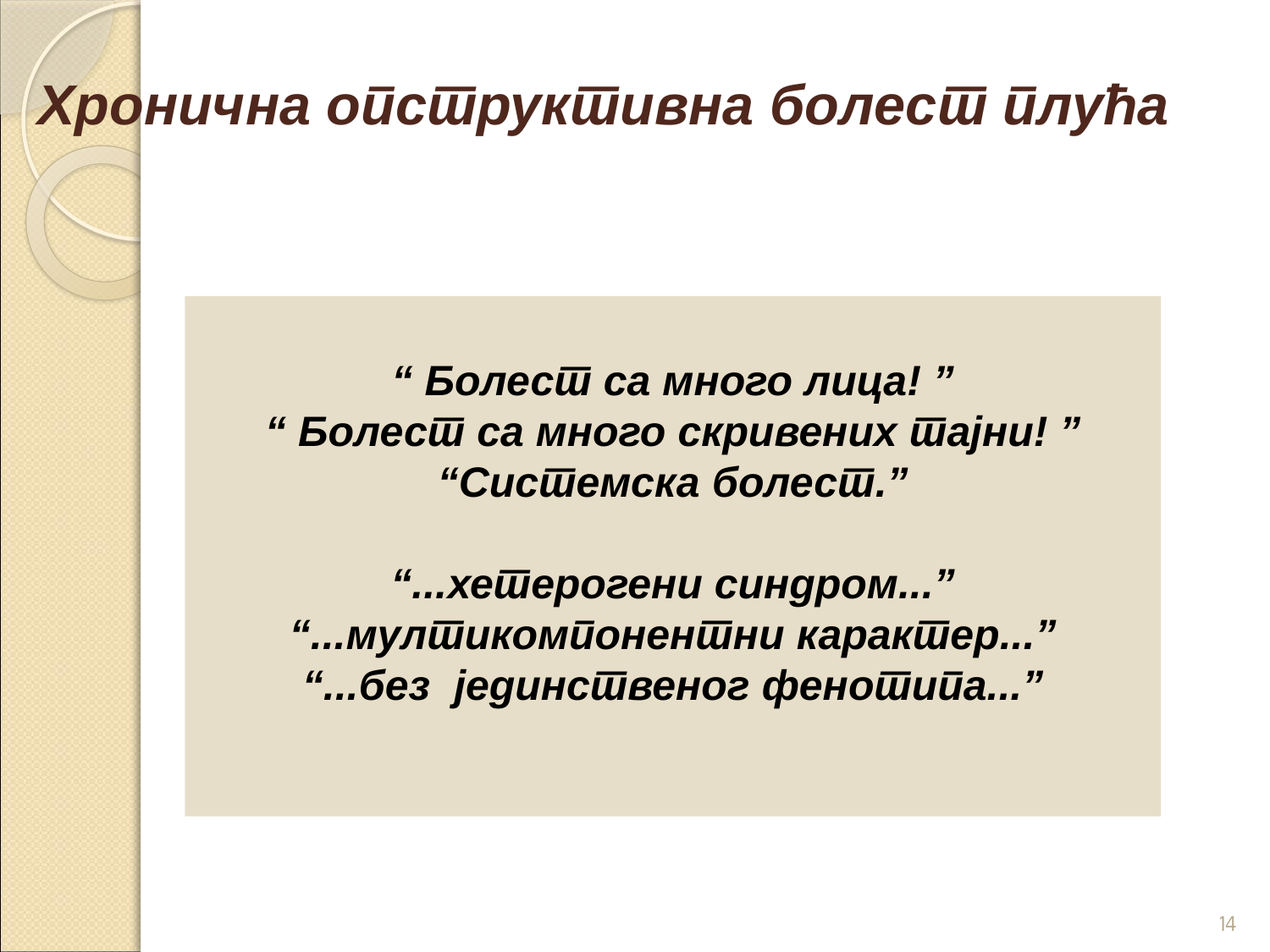

Хронична опструктивна болест плућа

“ Болест са много лица! ”
“ Болест са много скривених тајни! ”
“Системска болест.”

“...хетерогени синдром...”
“...мултикомпонентни карактер...”
“...без  јединственог фенотипа...”

14